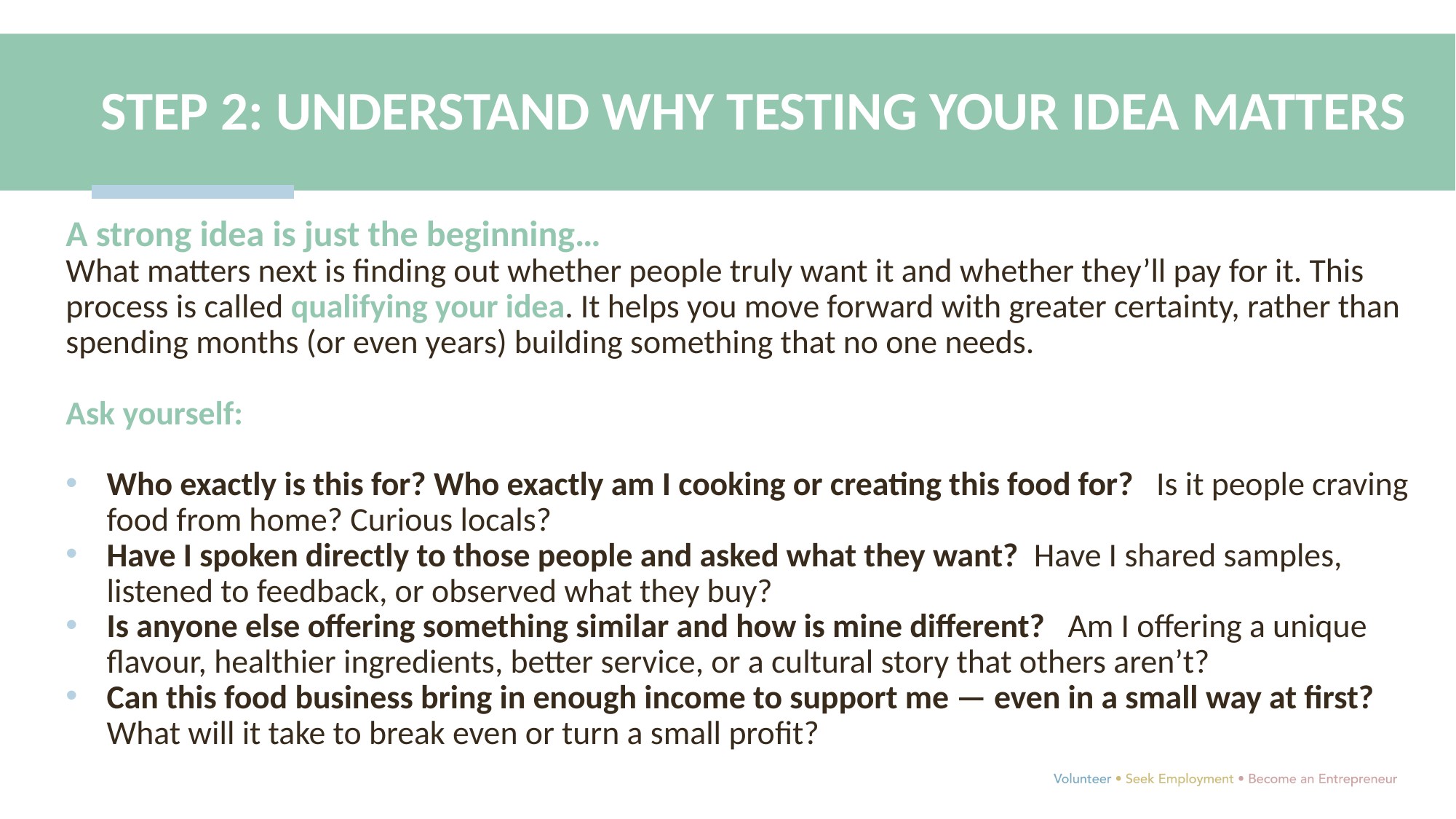

STEP 2: UNDERSTAND WHY TESTING YOUR IDEA MATTERS
A strong idea is just the beginning…
What matters next is finding out whether people truly want it and whether they’ll pay for it. This process is called qualifying your idea. It helps you move forward with greater certainty, rather than spending months (or even years) building something that no one needs.

Ask yourself:

Who exactly is this for? Who exactly am I cooking or creating this food for?   Is it people craving food from home? Curious locals?
Have I spoken directly to those people and asked what they want?  Have I shared samples, listened to feedback, or observed what they buy?
Is anyone else offering something similar and how is mine different?   Am I offering a unique flavour, healthier ingredients, better service, or a cultural story that others aren’t?
Can this food business bring in enough income to support me — even in a small way at first? What will it take to break even or turn a small profit?